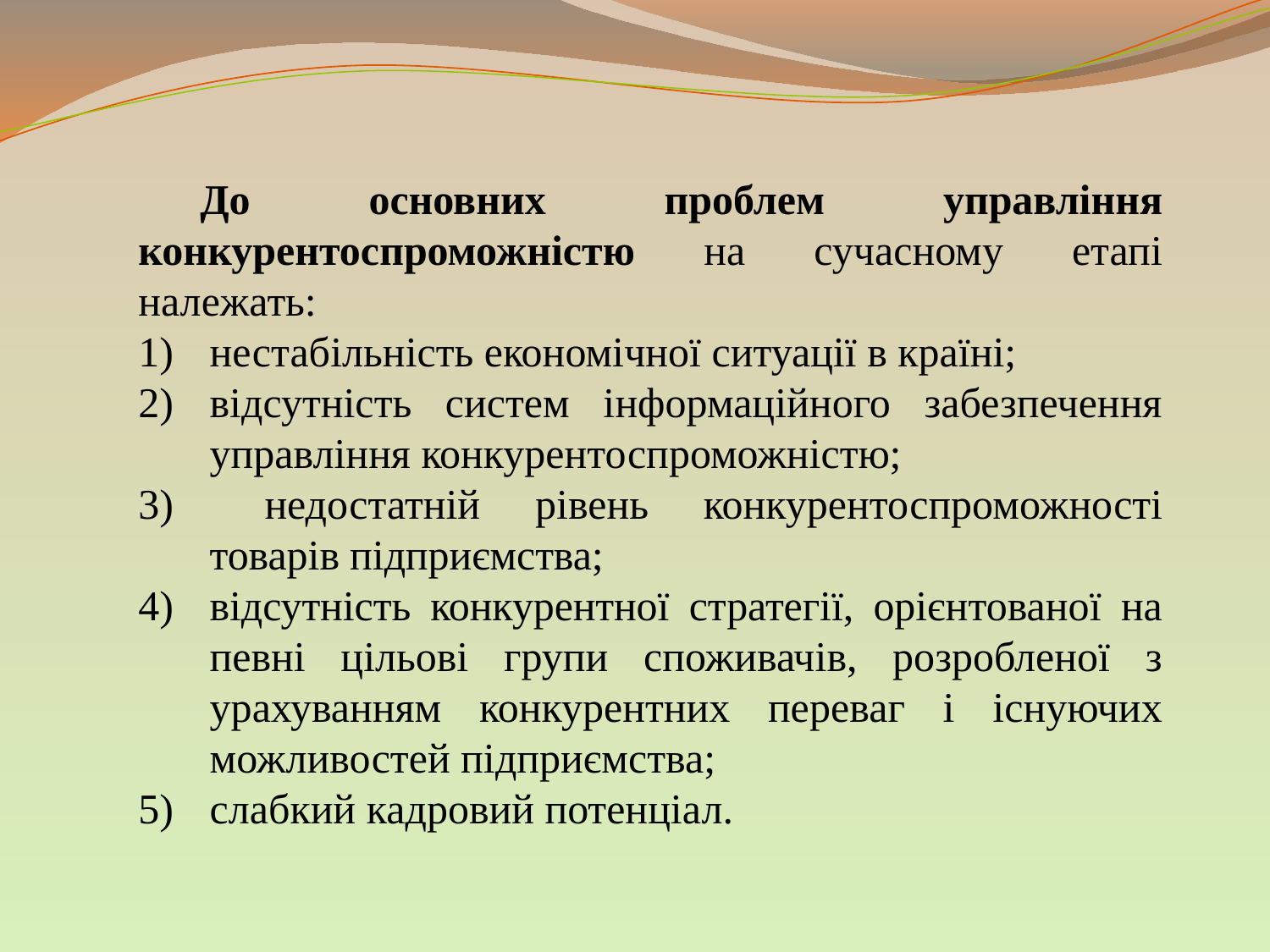

До основних проблем управління конкурентоспроможністю на сучасному етапі належать:
нестабільність економічної ситуації в країні;
відсутність систем інформаційного забезпечення управління конкурентоспроможністю;
 недостатній рівень конкурентоспроможності товарів підприємства;
відсутність конкурентної стратегії, орієнтованої на певні цільові групи споживачів, розробленої з урахуванням конкурентних переваг і існуючих можливостей підприємства;
слабкий кадровий потенціал.